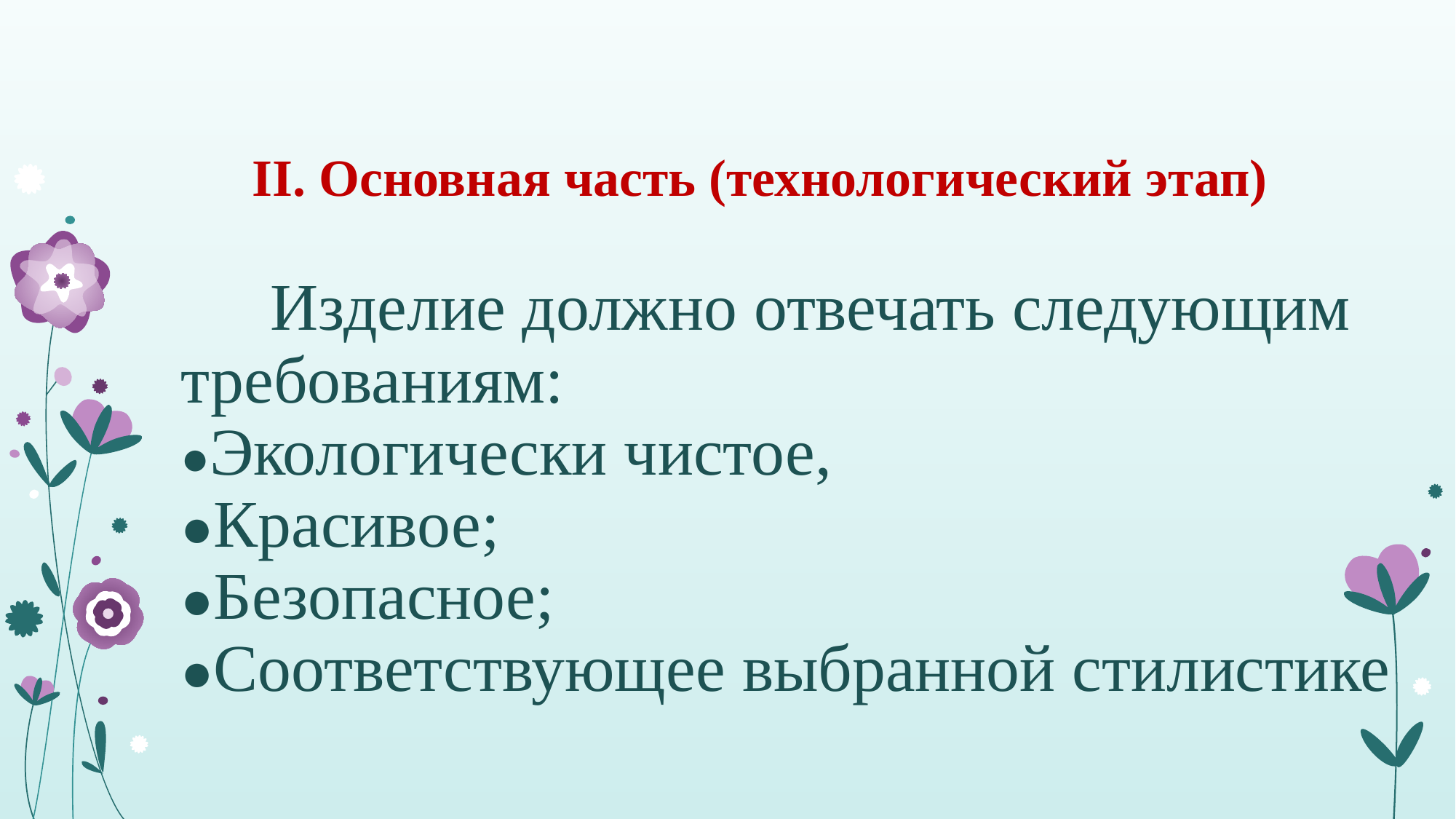

# II. Основная часть (технологический этап)
       Изделие должно отвечать следующим требованиям:
●Экологически чистое,
●Красивое;
●Безопасное;
●Соответствующее выбранной стилистике